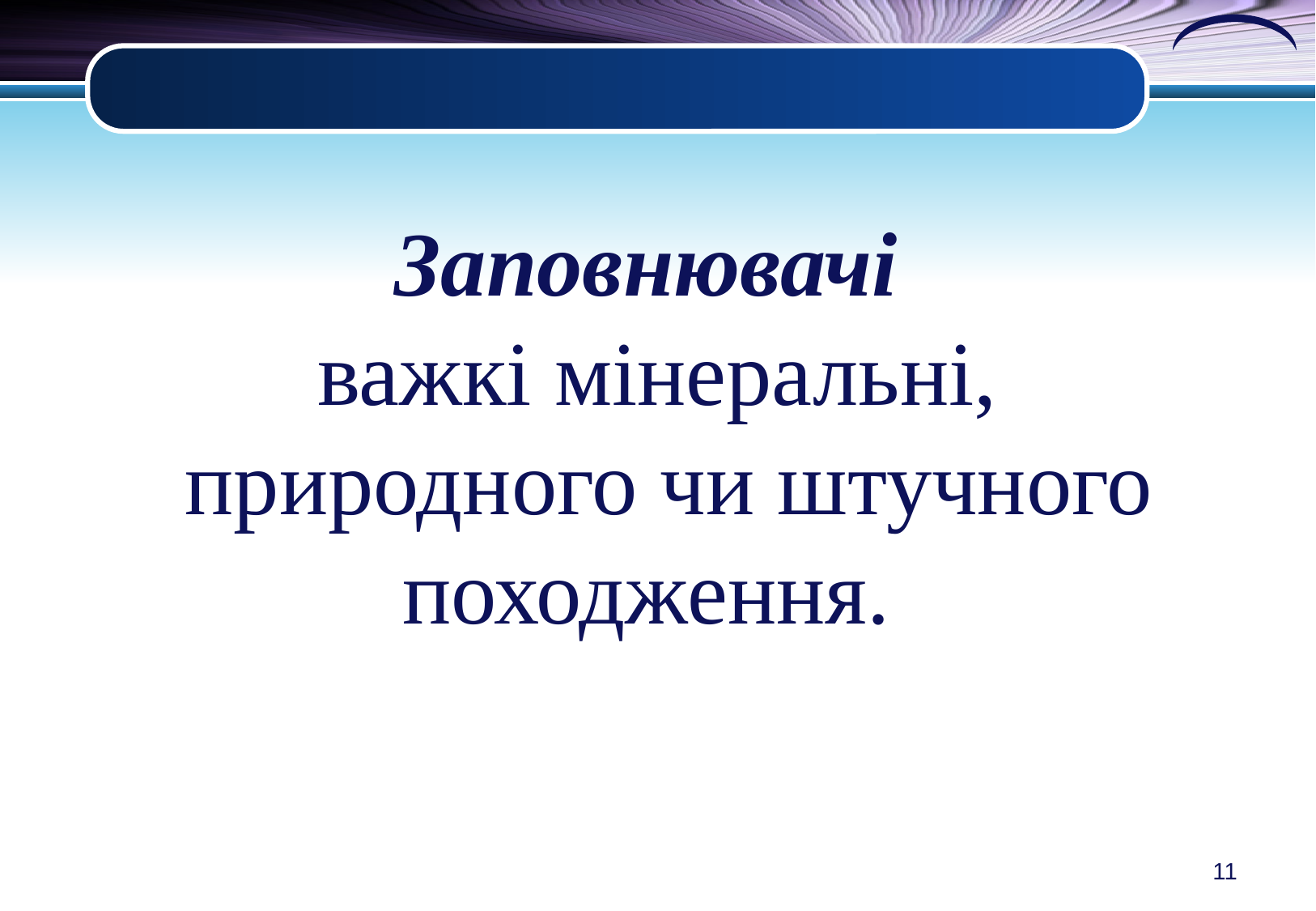

Заповнювачі
важкі мінеральні,
 природного чи штучного походження.
11